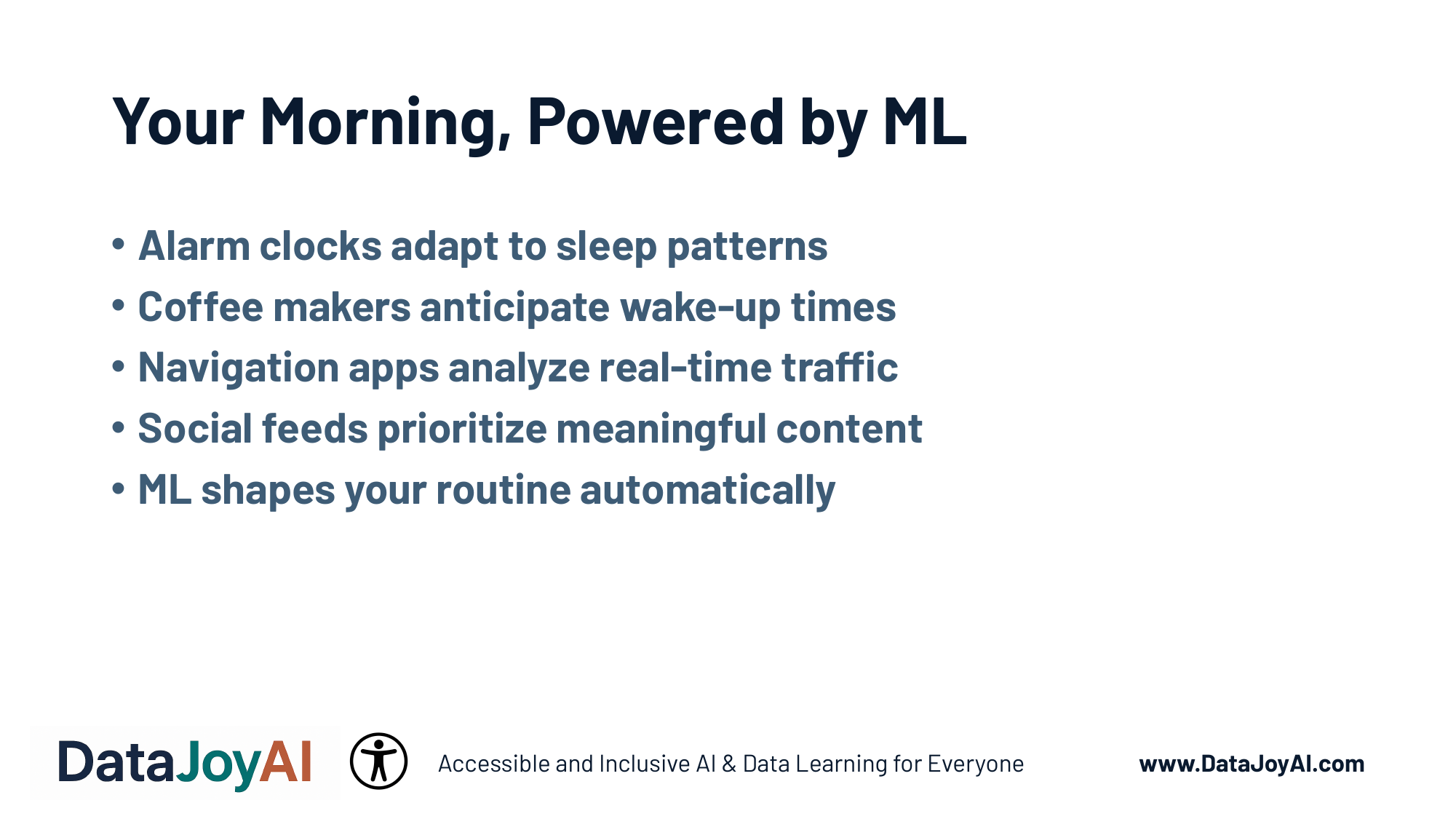

# Your Morning, Powered by ML
Alarm clocks adapt to sleep patterns
Coffee makers anticipate wake-up times
Navigation apps analyze real-time traffic
Social feeds prioritize meaningful content
ML shapes your routine automatically